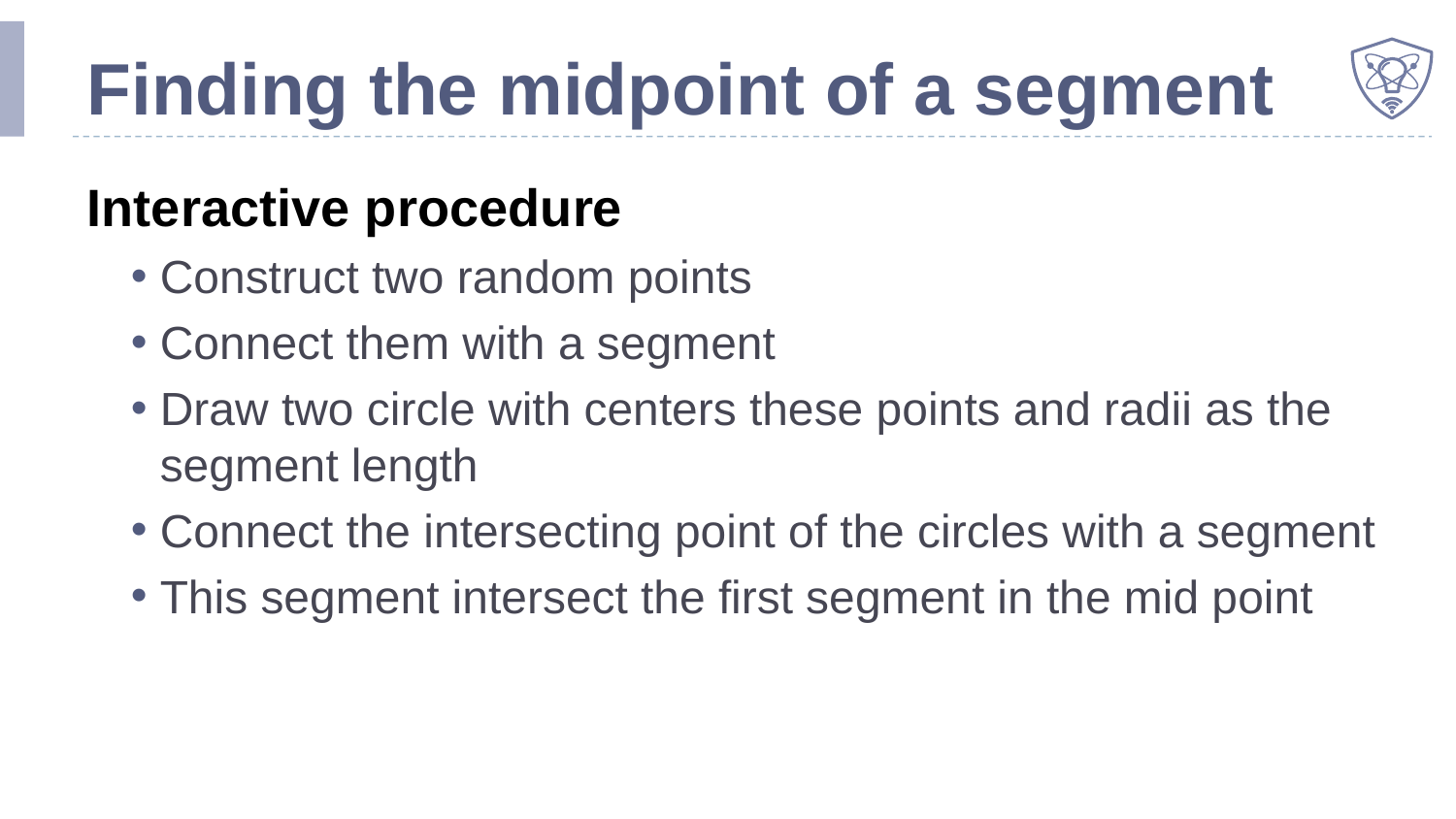

# Finding the midpoint of a segment
Interactive procedure
Construct two random points
Connect them with a segment
Draw two circle with centers these points and radii as the segment length
Connect the intersecting point of the circles with a segment
This segment intersect the first segment in the mid point